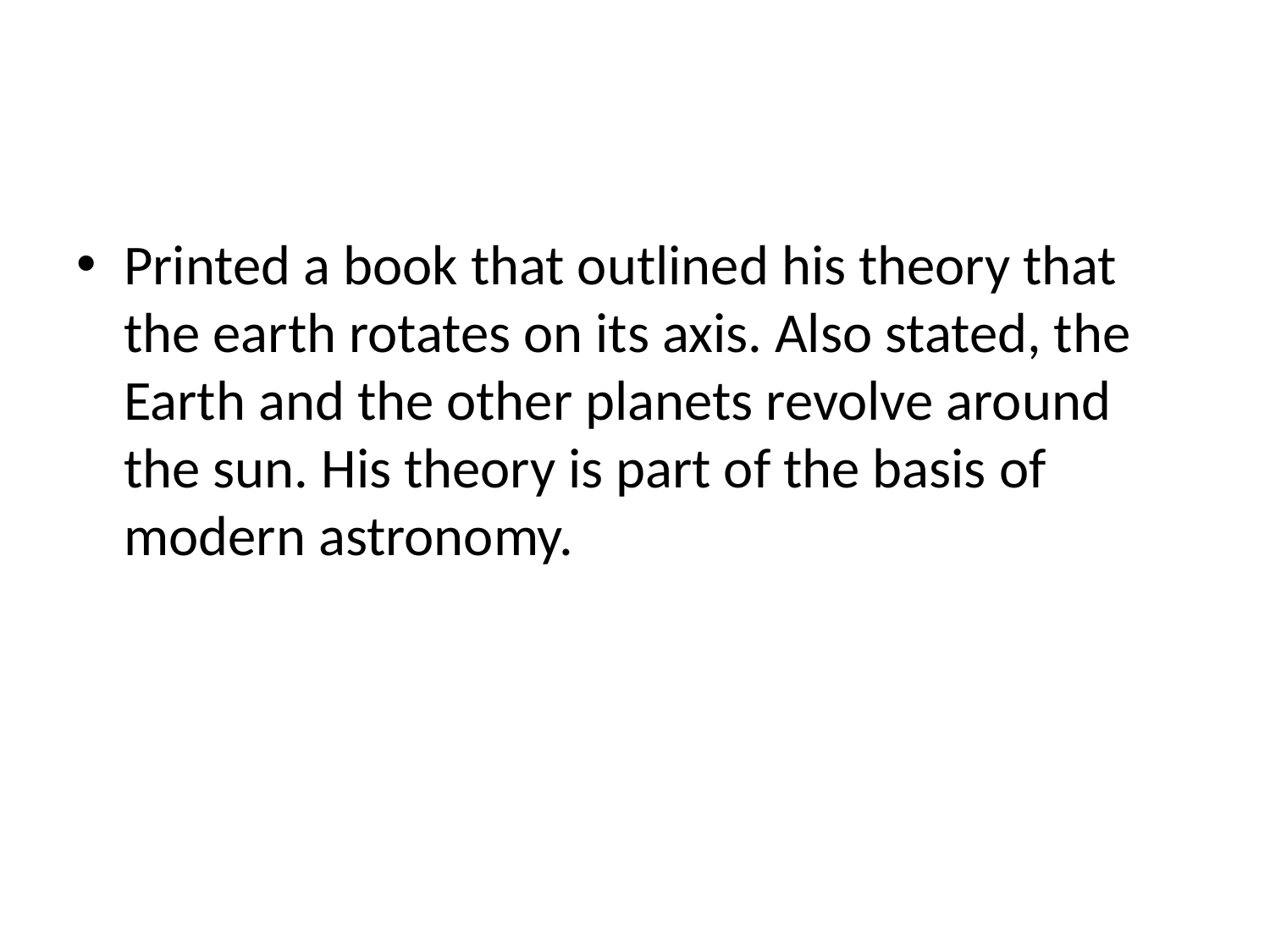

#
Printed a book that outlined his theory that the earth rotates on its axis. Also stated, the Earth and the other planets revolve around the sun. His theory is part of the basis of modern astronomy.